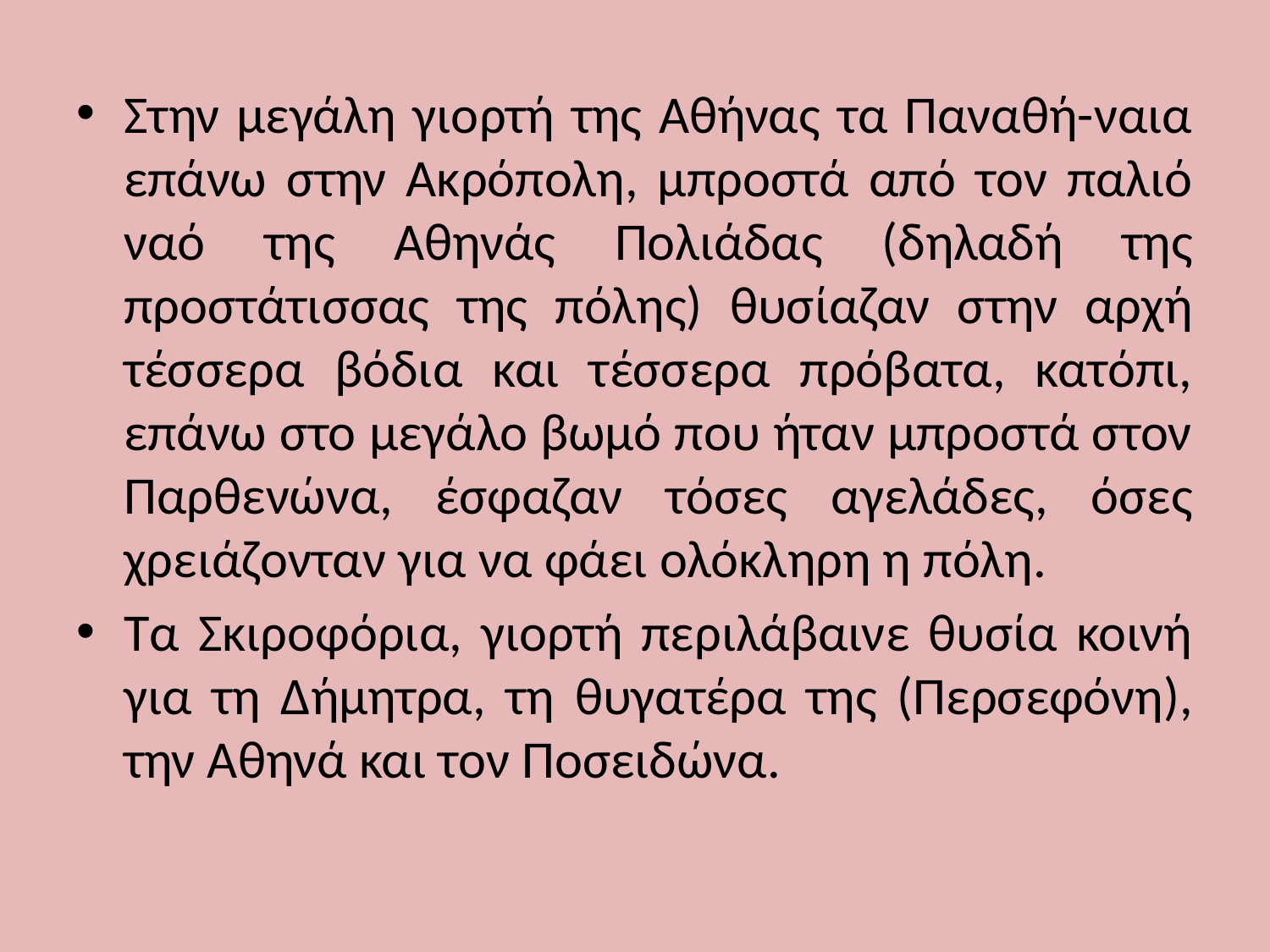

Στην μεγάλη γιορτή της Αθήνας τα Παναθή-ναια επάνω στην Ακρόπολη, μπροστά από τον παλιό ναό της Αθηνάς Πολιάδας (δηλαδή της προστάτισσας της πόλης) θυσίαζαν στην αρχή τέσσερα βόδια και τέσσερα πρόβατα, κατόπι, επάνω στο μεγάλο βωμό που ήταν μπροστά στον Παρθενώνα, έσφαζαν τόσες αγελάδες, όσες χρειάζονταν για να φάει ολόκληρη η πόλη.
Τα Σκιροφόρια, γιορτή περιλάβαινε θυσία κοινή για τη Δήμητρα, τη θυγατέρα της (Περσεφόνη), την Αθηνά και τον Ποσειδώνα.

#